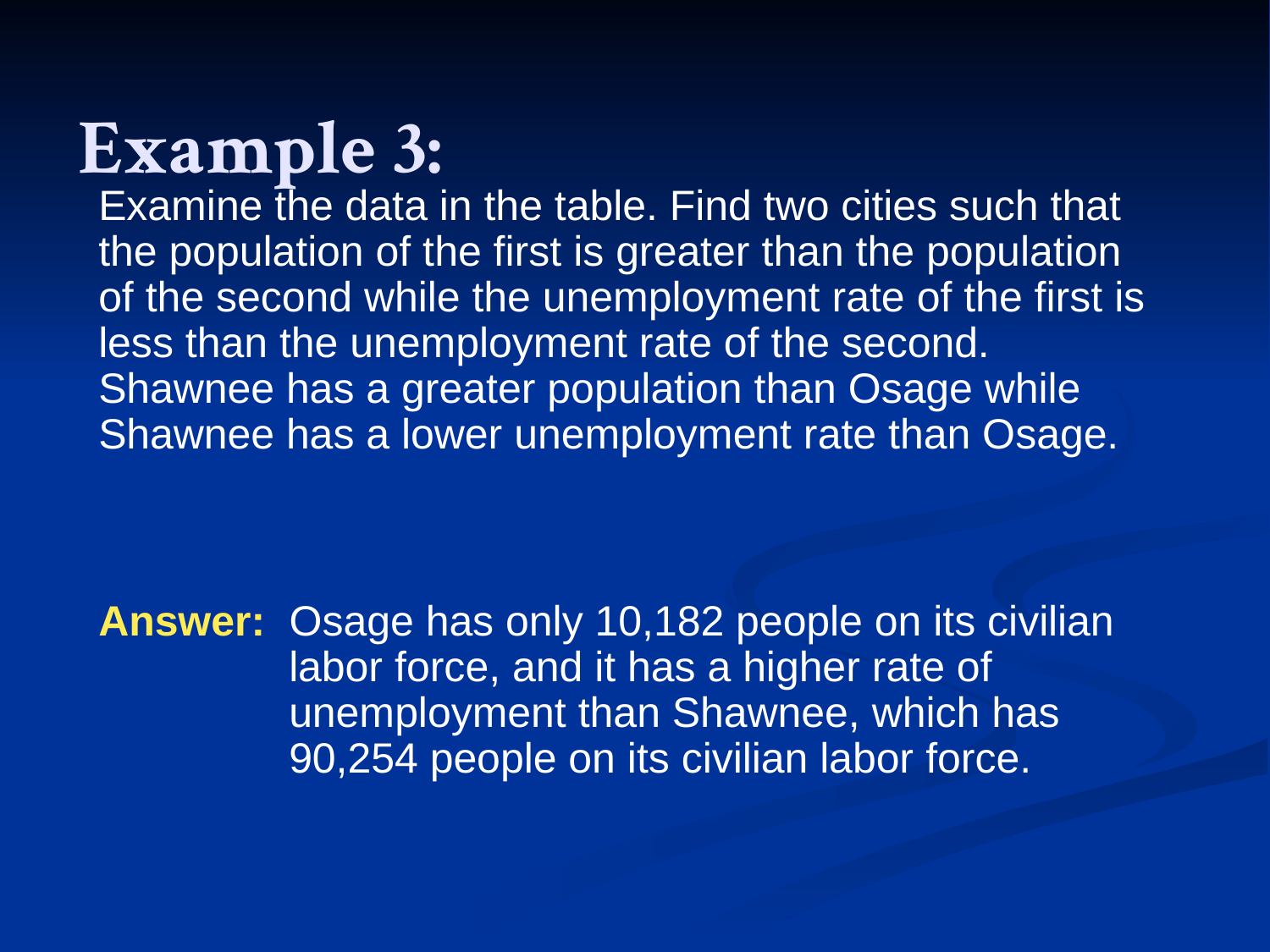

# Example 3:
Examine the data in the table. Find two cities such that the population of the first is greater than the population of the second while the unemployment rate of the first is less than the unemployment rate of the second. Shawnee has a greater population than Osage while Shawnee has a lower unemployment rate than Osage.

Answer:  Osage has only 10,182 people on its civilian labor force, and it has a higher rate of unemployment than Shawnee, which has 90,254 people on its civilian labor force.